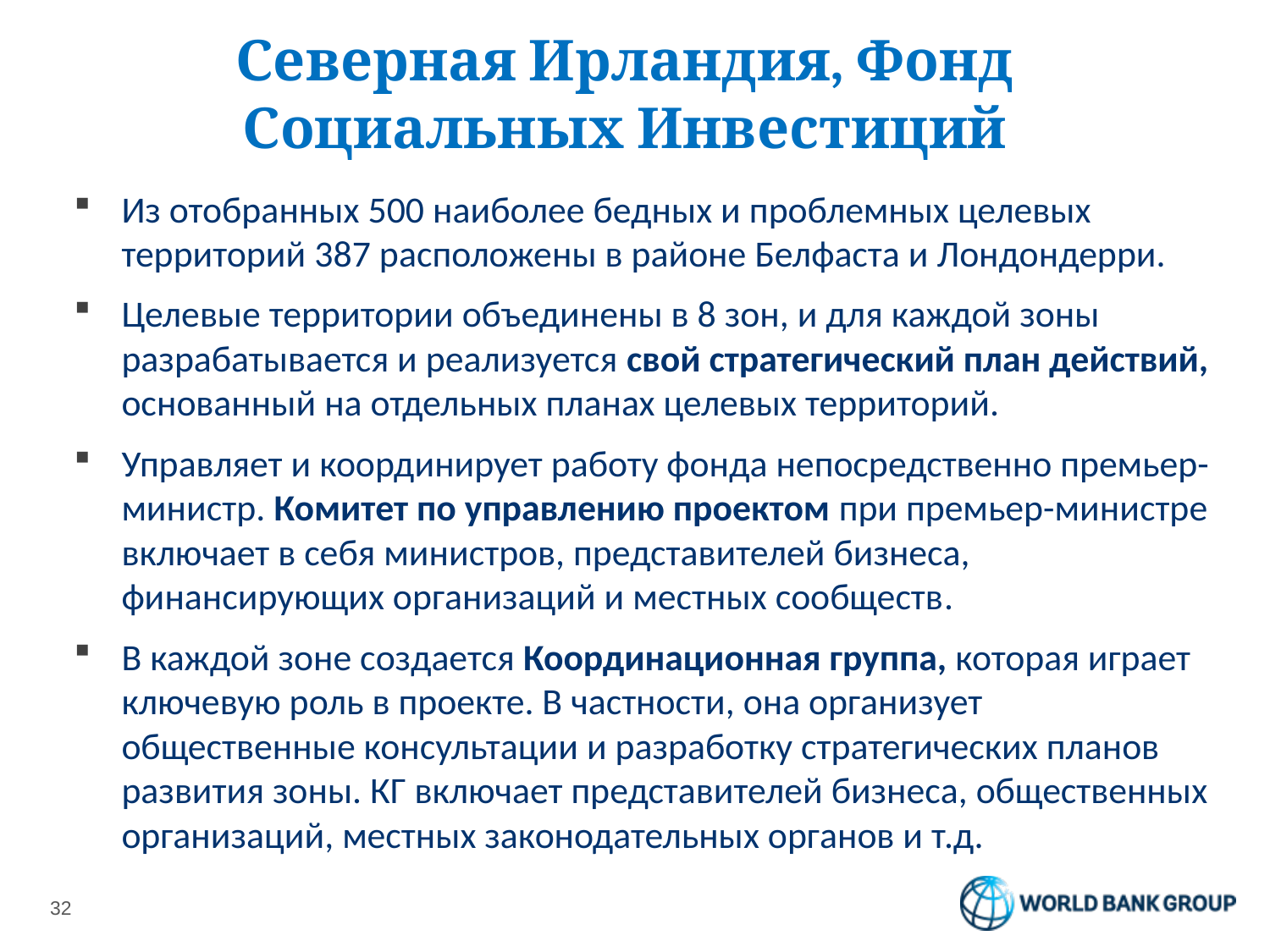

# Северная Ирландия, Фонд Социальных Инвестиций
Из отобранных 500 наиболее бедных и проблемных целевых территорий 387 расположены в районе Белфаста и Лондондерри.
Целевые территории объединены в 8 зон, и для каждой зоны разрабатывается и реализуется свой стратегический план действий, основанный на отдельных планах целевых территорий.
Управляет и координирует работу фонда непосредственно премьер-министр. Комитет по управлению проектом при премьер-министре включает в себя министров, представителей бизнеса, финансирующих организаций и местных сообществ.
В каждой зоне создается Координационная группа, которая играет ключевую роль в проекте. В частности, она организует общественные консультации и разработку стратегических планов развития зоны. КГ включает представителей бизнеса, общественных организаций, местных законодательных органов и т.д.

32